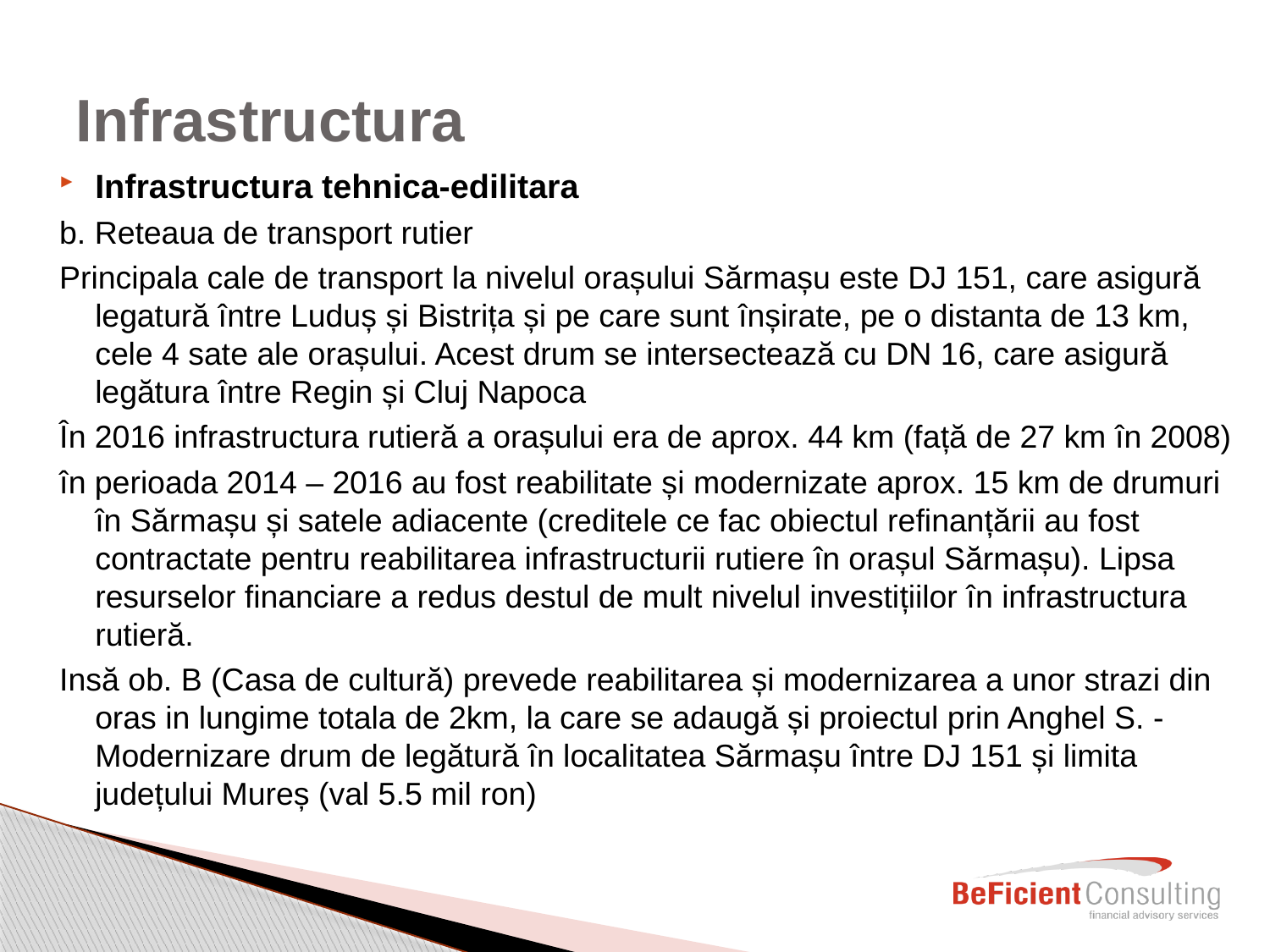

# Infrastructura
Infrastructura tehnica-edilitara
b. Reteaua de transport rutier
Principala cale de transport la nivelul orașului Sărmașu este DJ 151, care asigură legatură între Luduș și Bistrița și pe care sunt înșirate, pe o distanta de 13 km, cele 4 sate ale orașului. Acest drum se intersectează cu DN 16, care asigură legătura între Regin și Cluj Napoca
În 2016 infrastructura rutieră a orașului era de aprox. 44 km (față de 27 km în 2008)
în perioada 2014 – 2016 au fost reabilitate și modernizate aprox. 15 km de drumuri în Sărmașu și satele adiacente (creditele ce fac obiectul refinanțării au fost contractate pentru reabilitarea infrastructurii rutiere în orașul Sărmașu). Lipsa resurselor financiare a redus destul de mult nivelul investițiilor în infrastructura rutieră.
Insă ob. B (Casa de cultură) prevede reabilitarea și modernizarea a unor strazi din oras in lungime totala de 2km, la care se adaugă și proiectul prin Anghel S. - Modernizare drum de legătură în localitatea Sărmașu între DJ 151 și limita județului Mureș (val 5.5 mil ron)